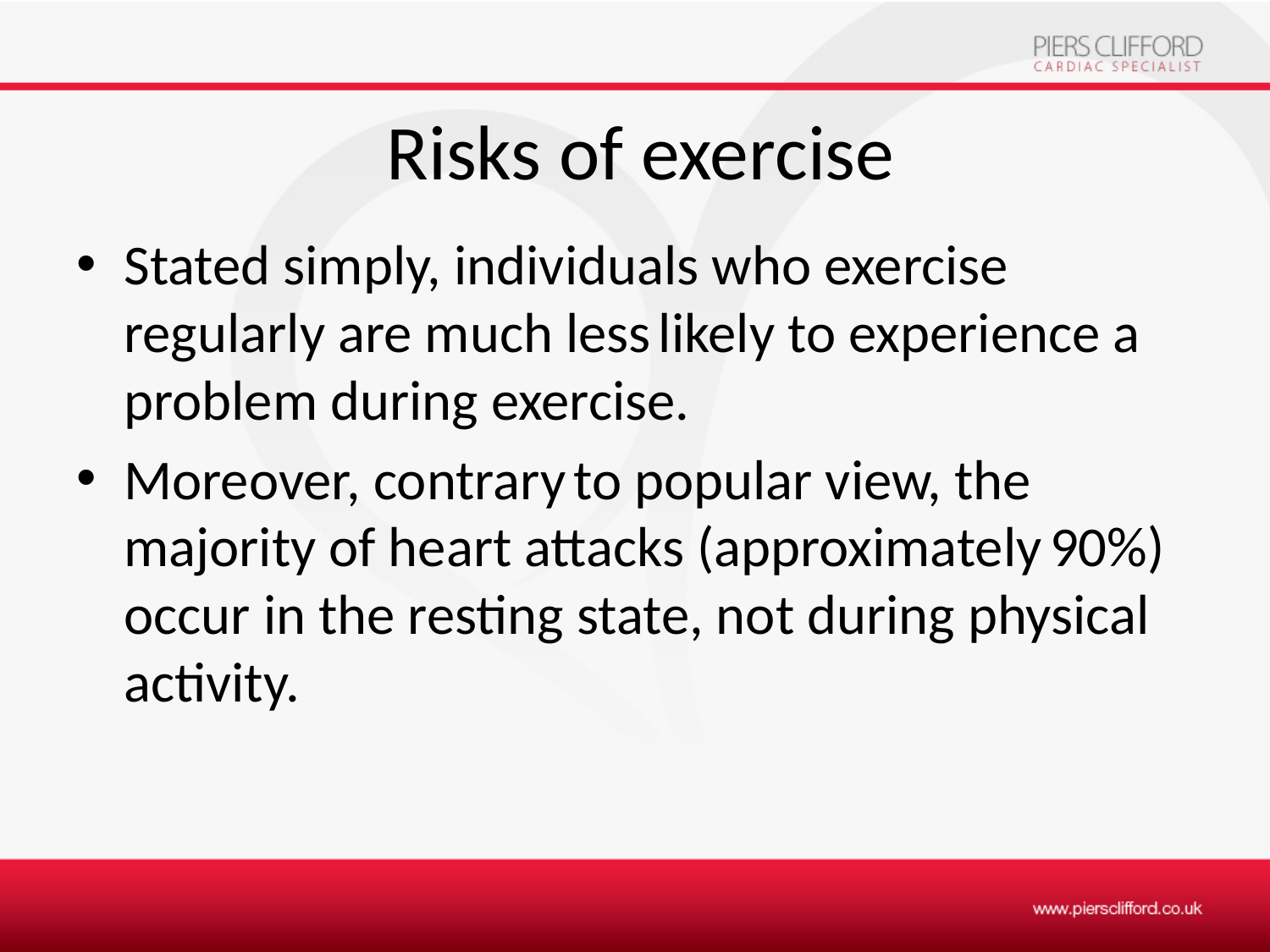

# Risks of exercise
Stated simply, individuals who exercise regularly are much less likely to experience a problem during exercise.
Moreover, contrary to popular view, the majority of heart attacks (approximately 90%) occur in the resting state, not during physical activity.